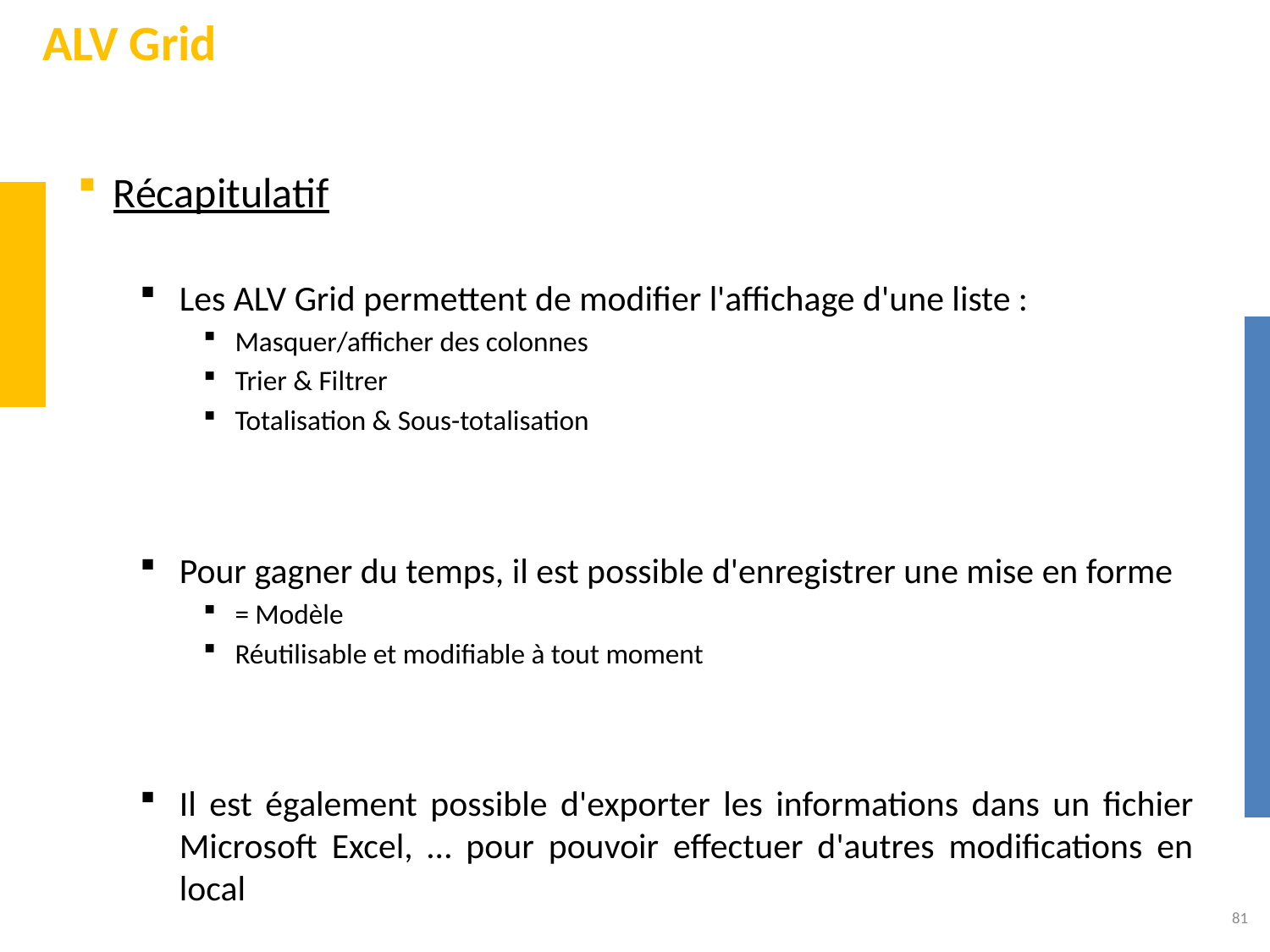

# ALV Grid
Récapitulatif

Les ALV Grid permettent de modifier l'affichage d'une liste :
Masquer/afficher des colonnes
Trier & Filtrer
Totalisation & Sous-totalisation

Pour gagner du temps, il est possible d'enregistrer une mise en forme
= Modèle
Réutilisable et modifiable à tout moment

Il est également possible d'exporter les informations dans un fichier Microsoft Excel, … pour pouvoir effectuer d'autres modifications en local

81